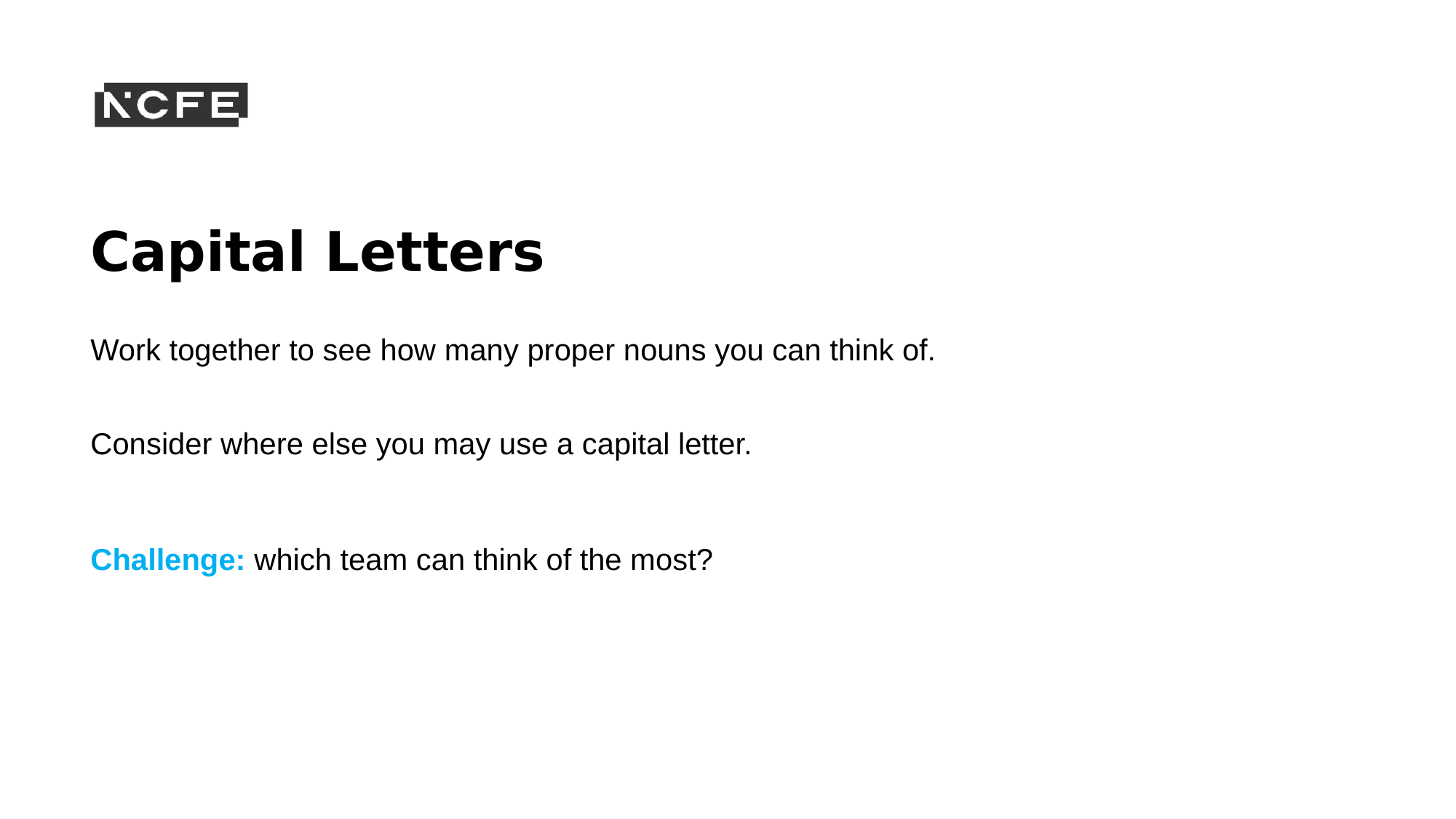

# Capital Letters
Work together to see how many proper nouns you can think of.
Consider where else you may use a capital letter.

Challenge: which team can think of the most?